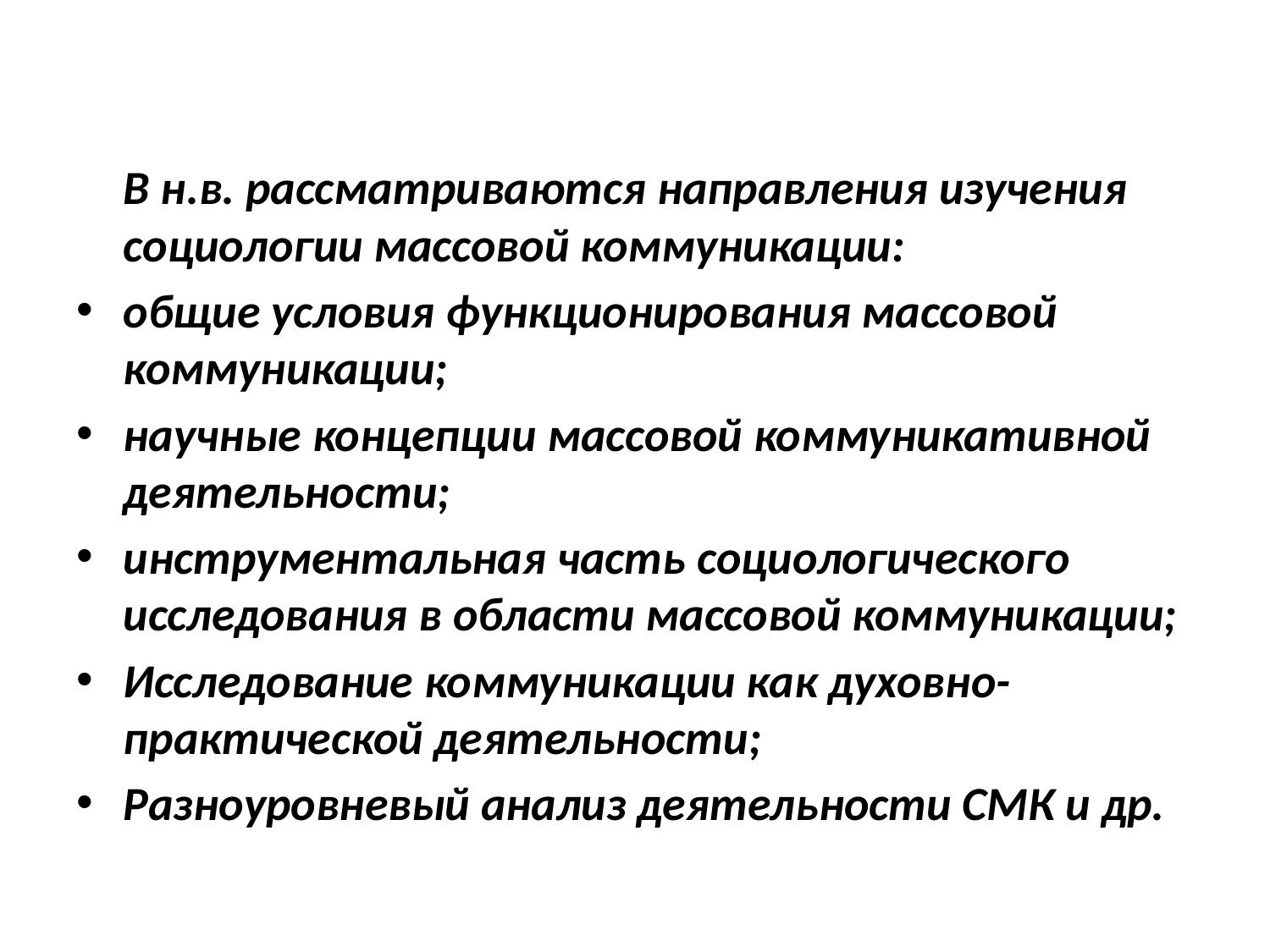

В н.в. рассматриваются направления изучения социологии массовой коммуникации:
	общие условия функционирования массовой коммуникации;
научные концепции массовой коммуникативной деятельности;
инструментальная часть социологического исследования в области массовой коммуникации;
Исследование коммуникации как духовно-практической деятельности;
Разноуровневый анализ деятельности СМК и др.